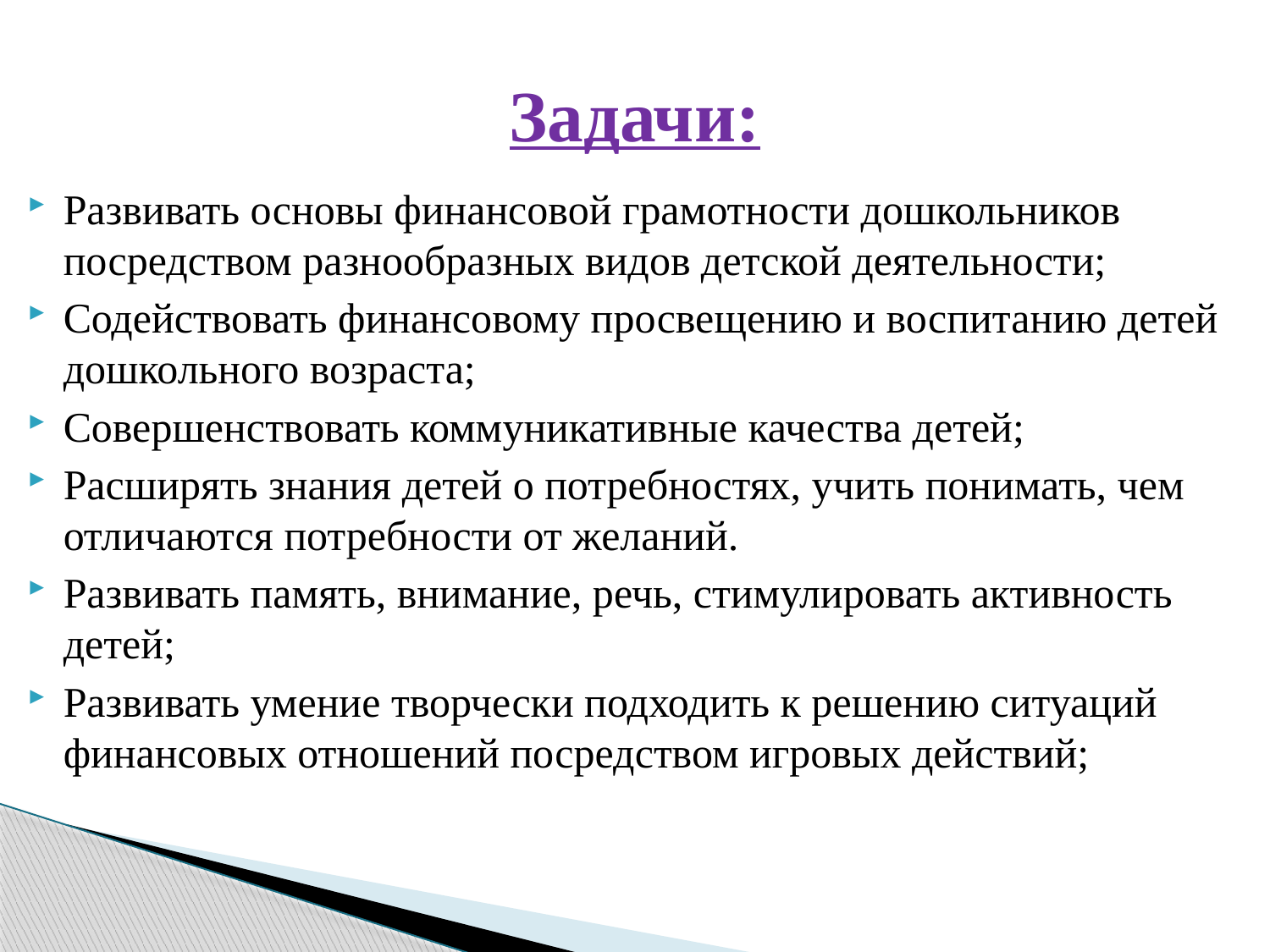

# Задачи:
Развивать основы финансовой грамотности дошкольников посредством разнообразных видов детской деятельности;
Содействовать финансовому просвещению и воспитанию детей дошкольного возраста;
Совершенствовать коммуникативные качества детей;
Расширять знания детей о потребностях, учить понимать, чем отличаются потребности от желаний.
Развивать память, внимание, речь, стимулировать активность детей;
Развивать умение творчески подходить к решению ситуаций финансовых отношений посредством игровых действий;